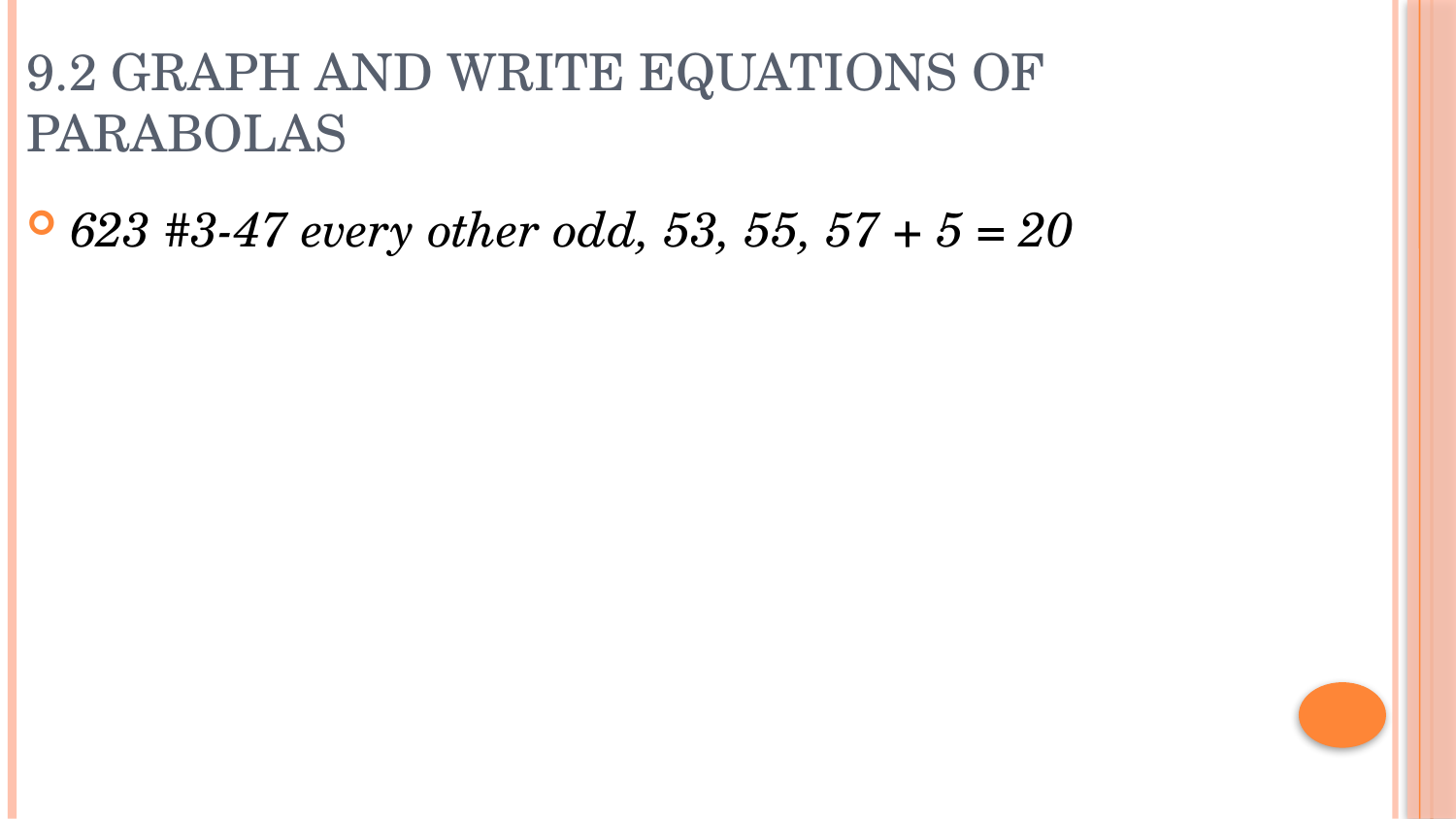

# 9.2 Graph and Write Equations of Parabolas
623 #3-47 every other odd, 53, 55, 57 + 5 = 20